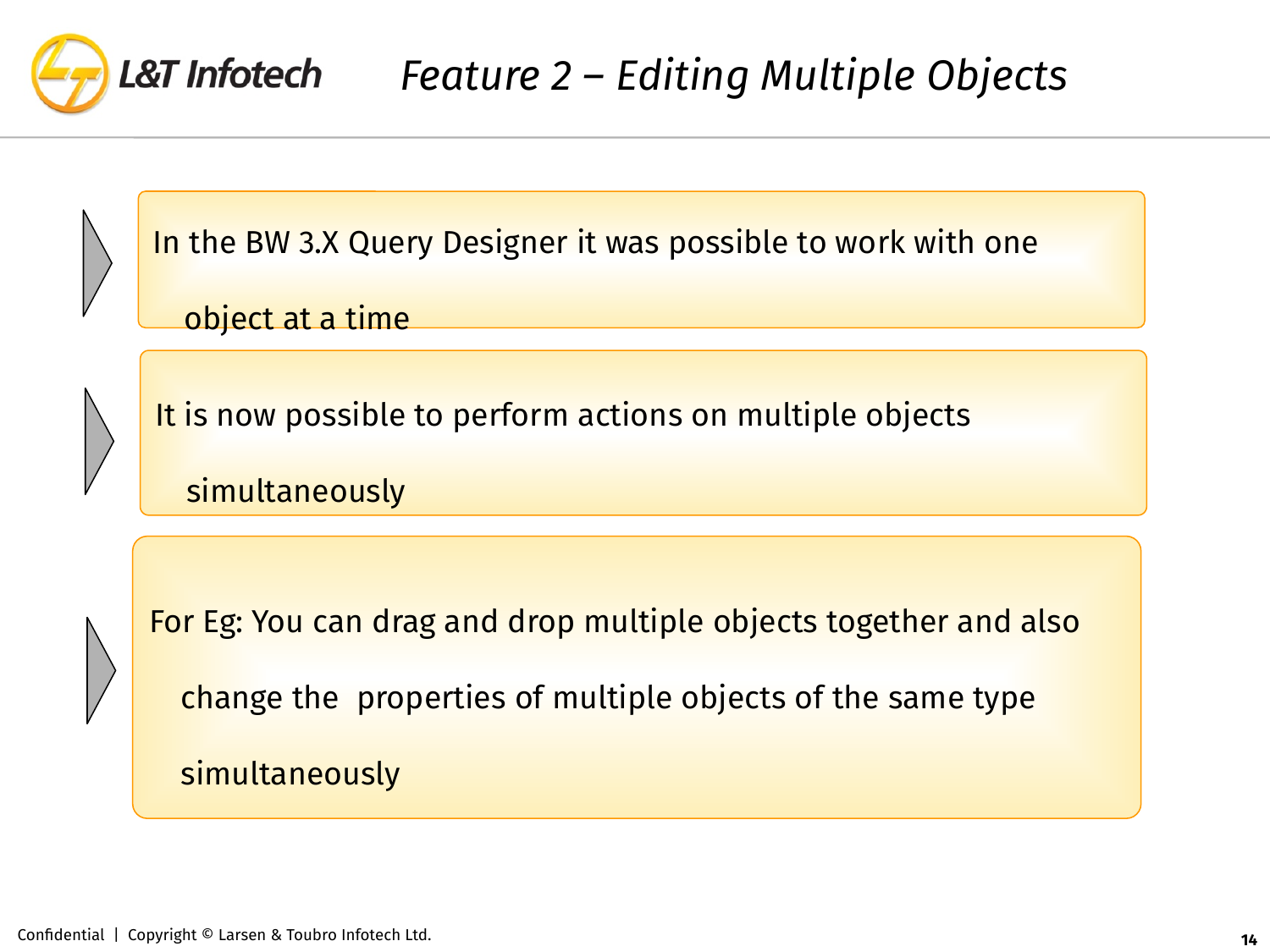

# Feature 2 – Editing Multiple Objects
In the BW 3.X Query Designer it was possible to work with one object at a time

It is now possible to perform actions on multiple objects simultaneously

For Eg: You can drag and drop multiple objects together and also change the  properties of multiple objects of the same type simultaneously

Confidential  |  Copyright © Larsen & Toubro Infotech Ltd.
14